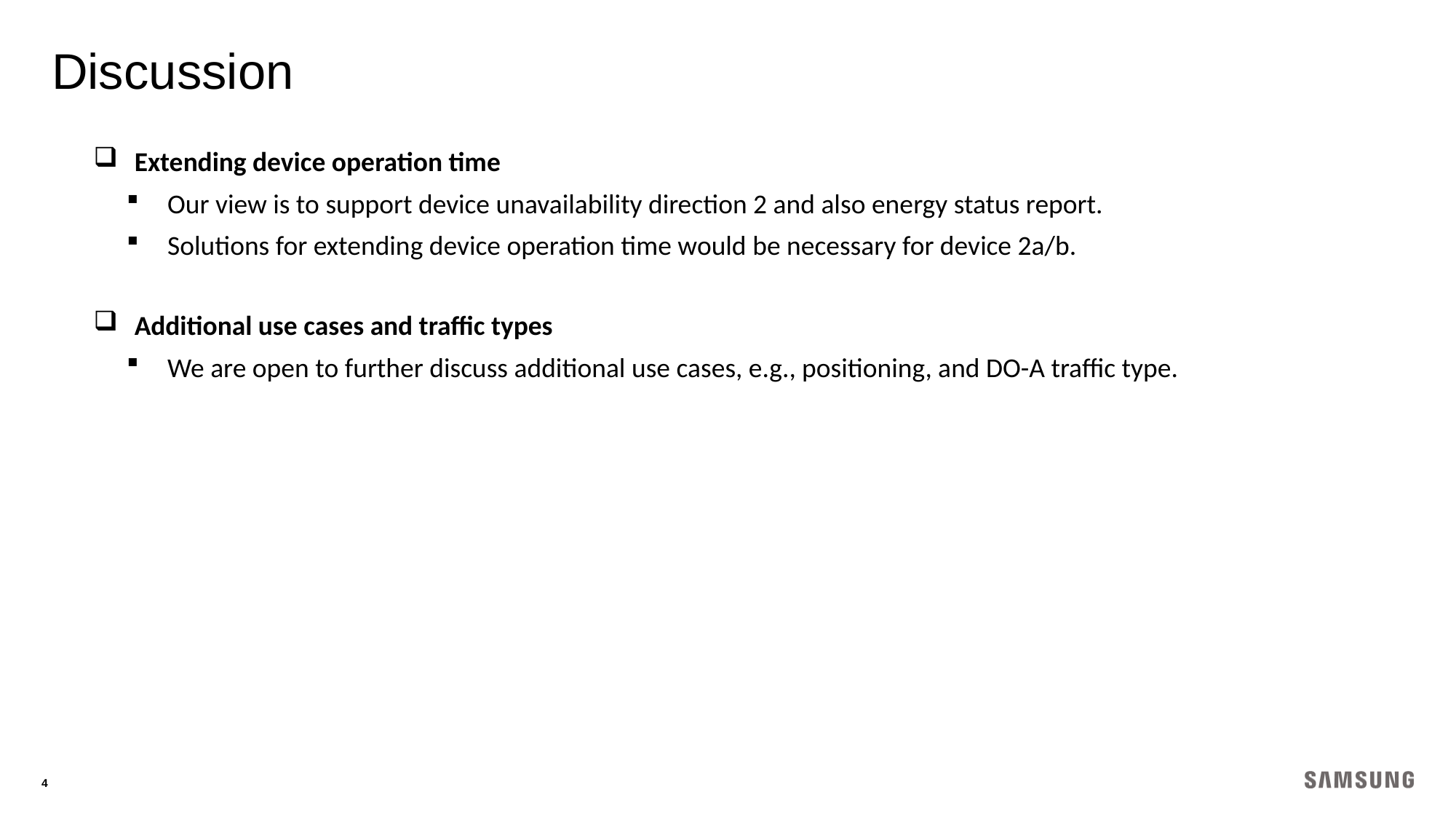

Discussion
Extending device operation time
Our view is to support device unavailability direction 2 and also energy status report.
Solutions for extending device operation time would be necessary for device 2a/b.

Additional use cases and traffic types
We are open to further discuss additional use cases, e.g., positioning, and DO-A traffic type.